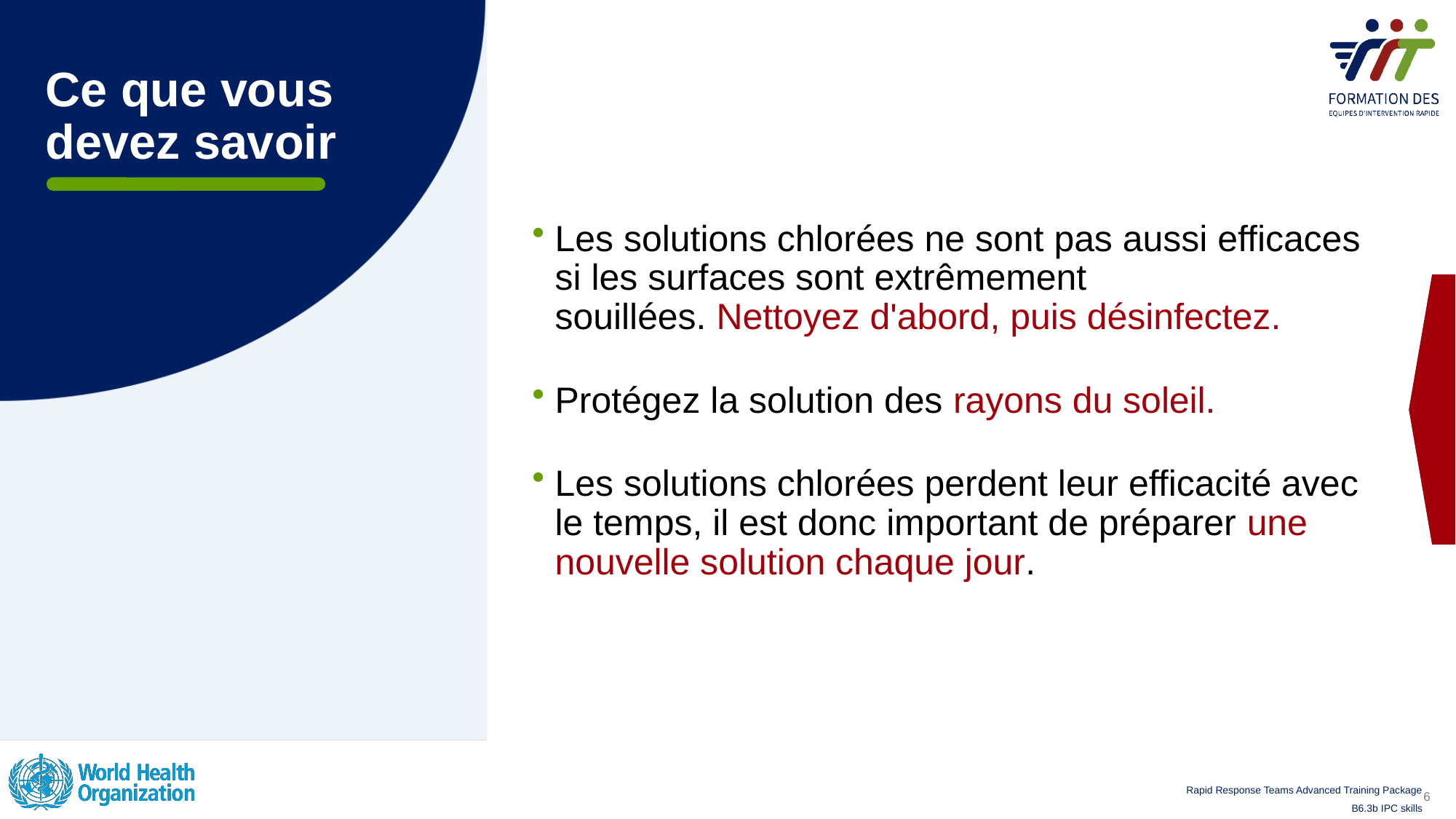

# Ce que vous  devez savoir

Les solutions chlorées ne sont pas aussi efficaces si les surfaces sont extrêmement souillées. Nettoyez d'abord, puis désinfectez.

Protégez la solution des rayons du soleil.

Les solutions chlorées perdent leur efficacité avec le temps, il est donc important de préparer une nouvelle solution chaque jour.